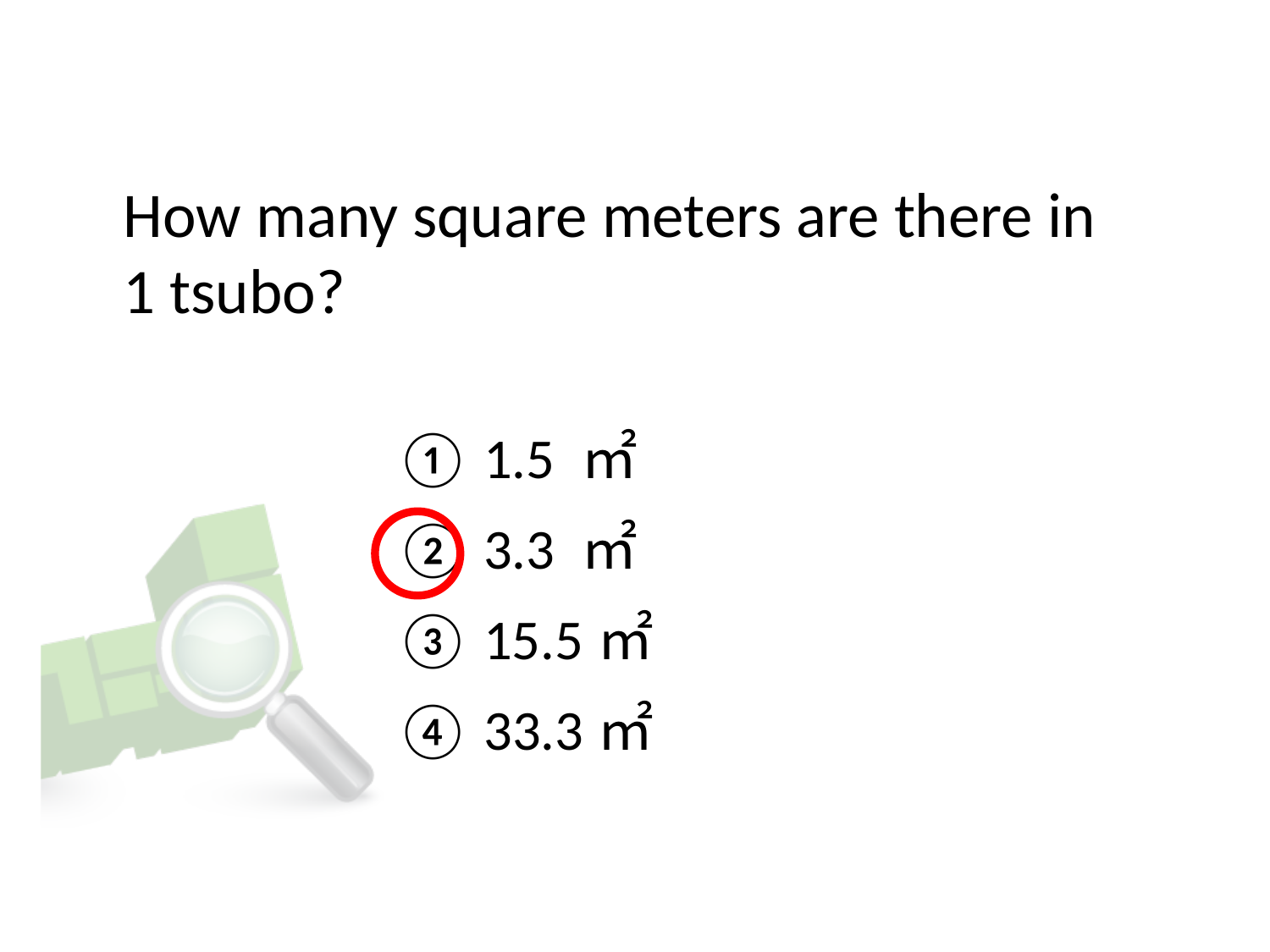

# How many square meters are there in 1 tsubo?
① 1.5 ㎡
② 3.3 ㎡
③ 15.5㎡
④ 33.3㎡